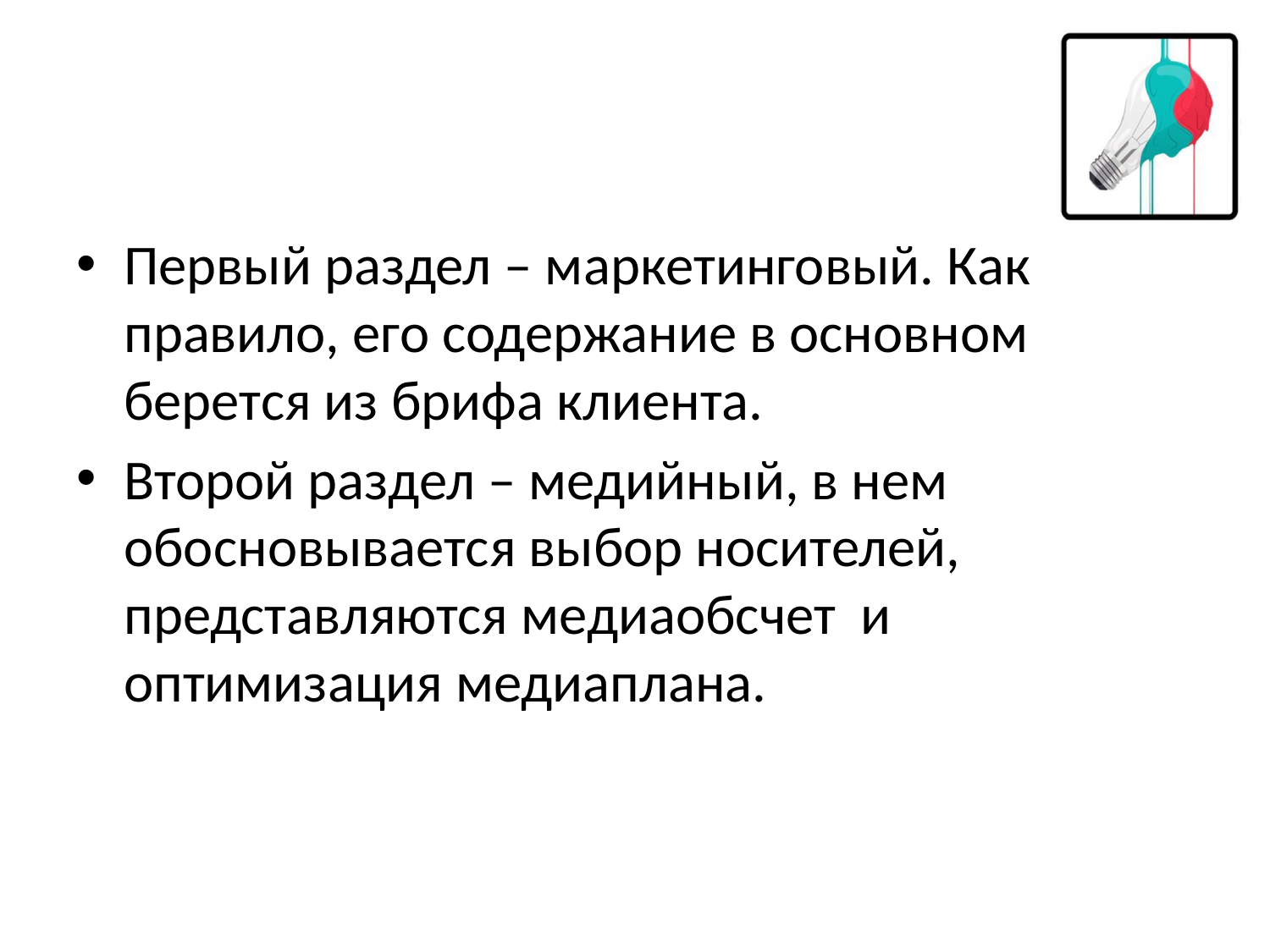

Первый раздел – маркетинговый. Как правило, его содержание в основном берется из брифа клиента.
Второй раздел – медийный, в нем обосновывается выбор носителей, представляются медиаобсчет  и оптимизация медиаплана.